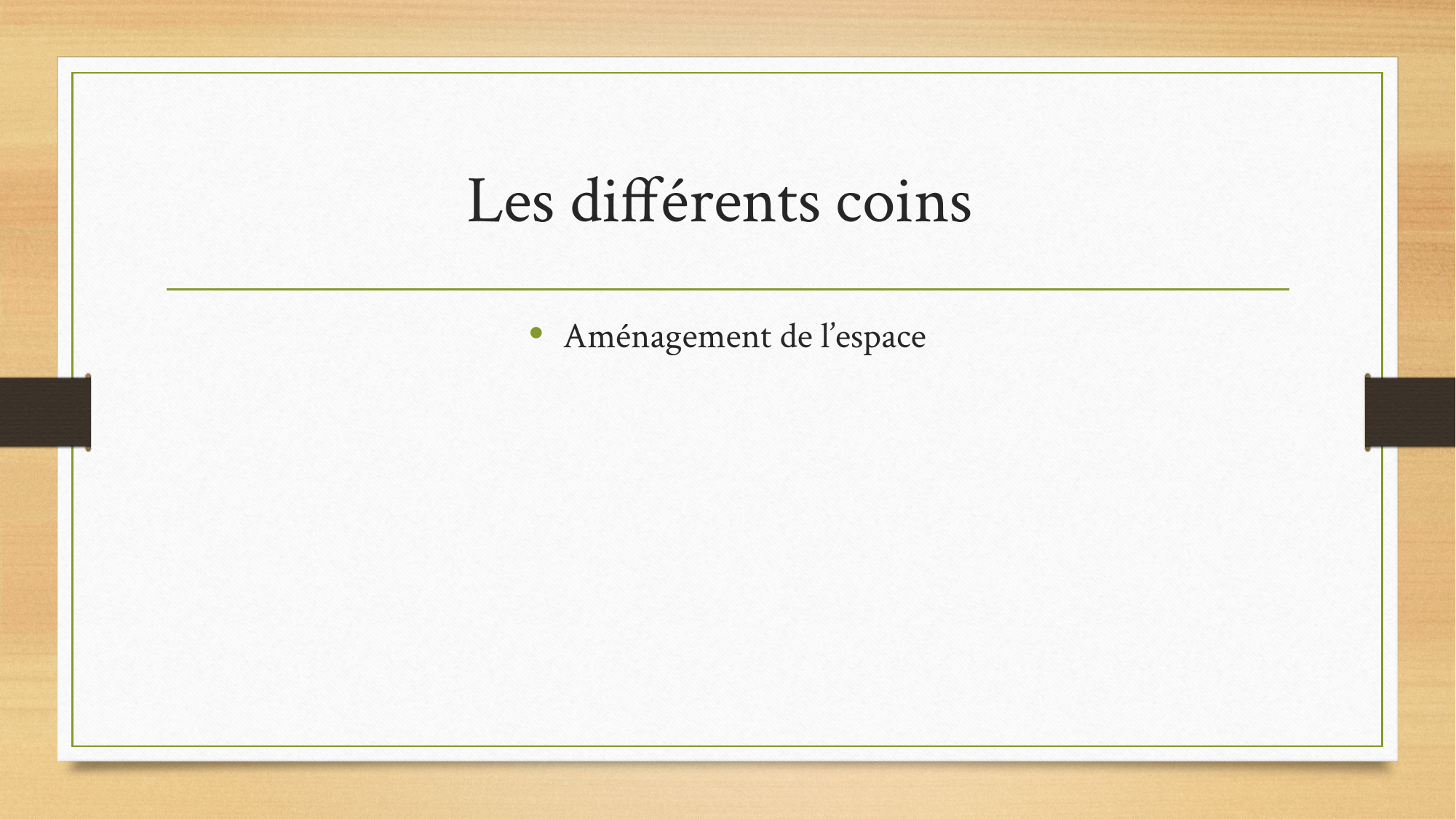

# Les différents coins
Aménagement de l’espace